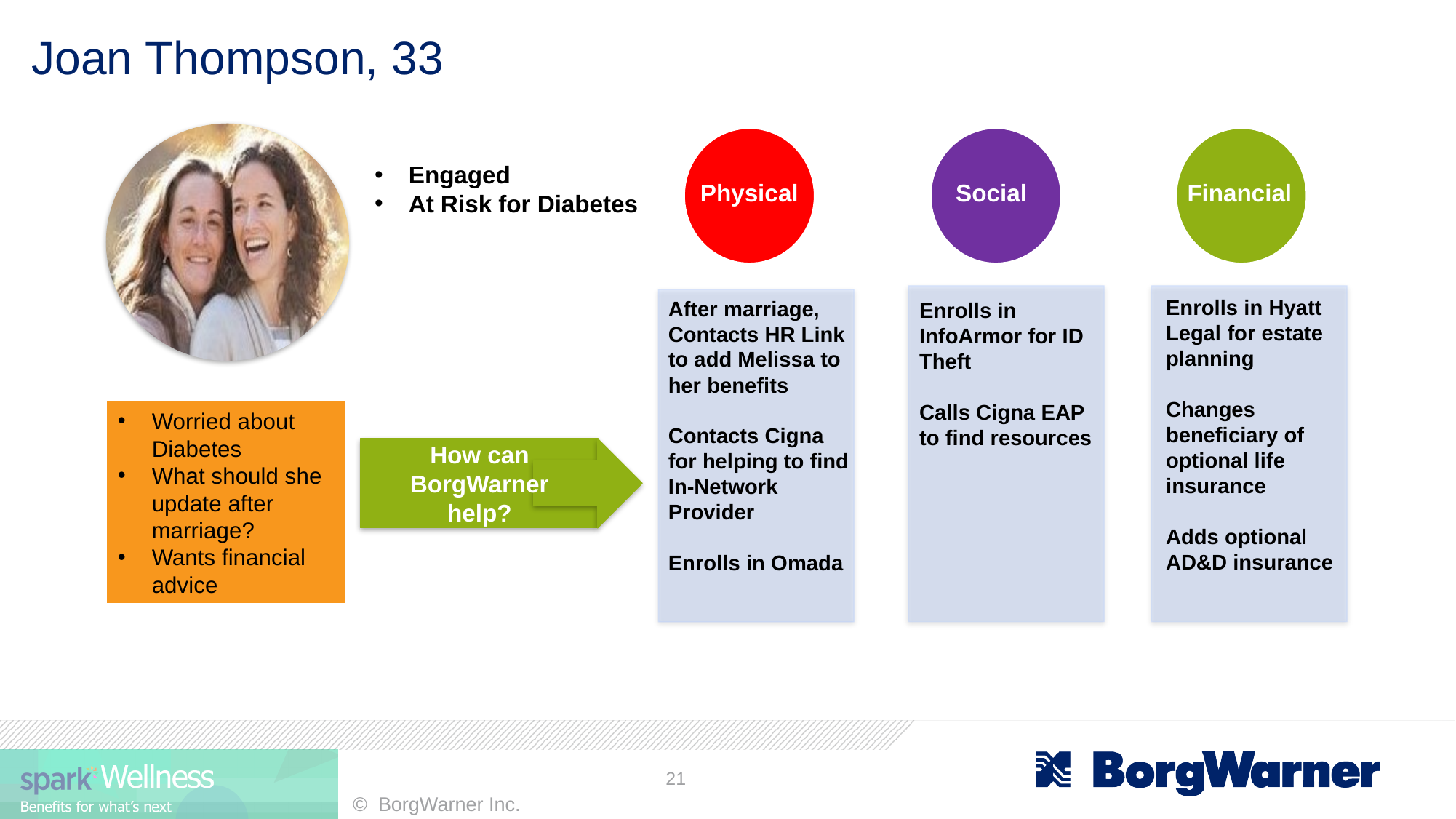

# Joan Thompson, 33

Engaged
At Risk for Diabetes
Physical
Social
Financial

Enrolls in Hyatt   Legal for estate planning

Changes beneficiary of optional life insurance

Adds optional AD&D insurance

After marriage, Contacts HR Link to add Melissa to her benefits

Contacts Cigna   for helping to find In-Network Provider

Enrolls in Omada

Enrolls in  InfoArmor for ID Theft

Calls Cigna EAP to find resources
Worried about Diabetes
What should she update after marriage?
Wants financial advice
How can BorgWarner help?